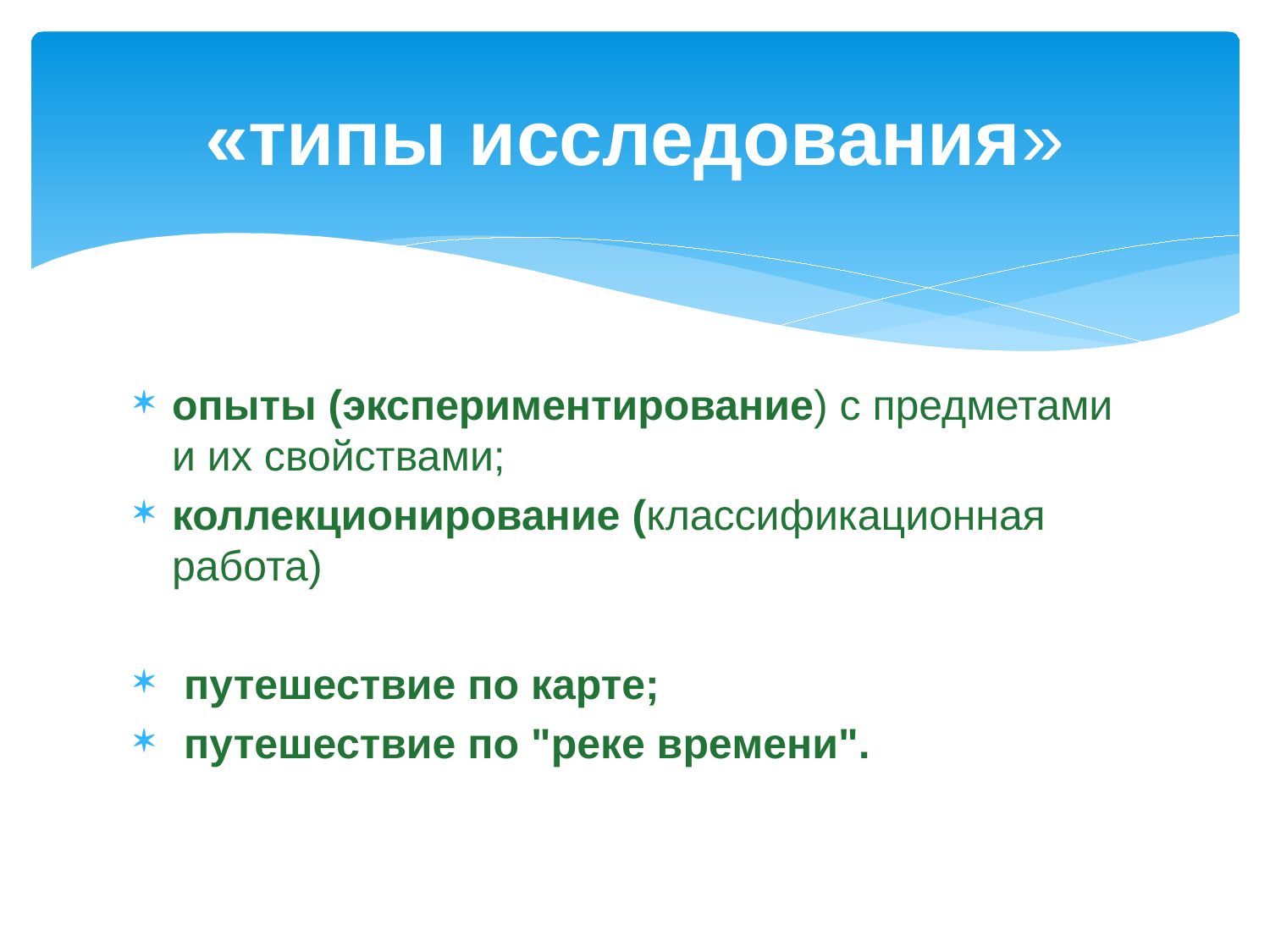

# «типы исследования»
опыты (экспериментирование) с предметами и их свойствами;
коллекционирование (классификационная работа)

 путешествие по карте;
 путешествие по "реке времени".